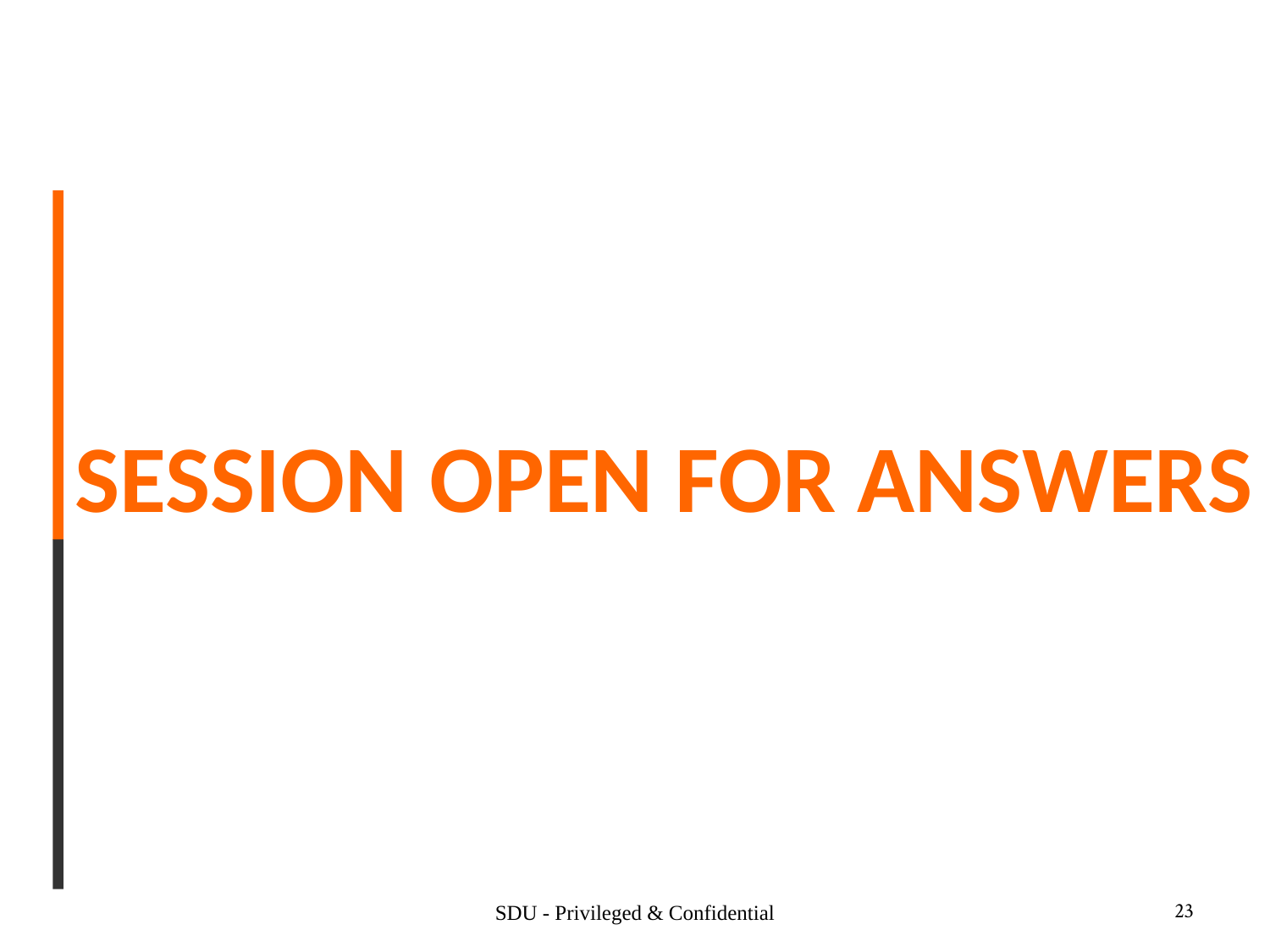

# Session Open for answers
23
SDU - Privileged & Confidential